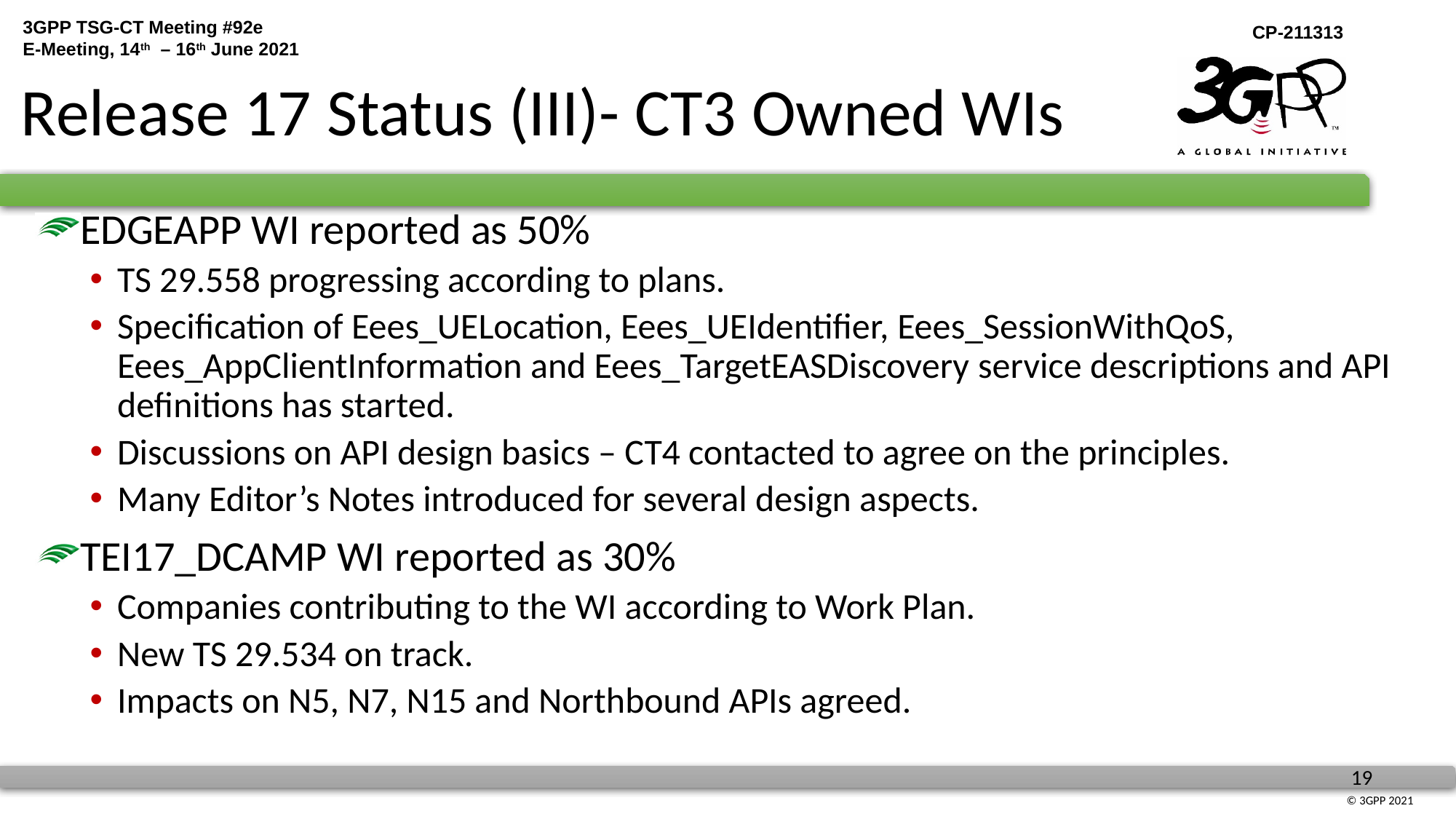

# Release 17 Status (III)- CT3 Owned WIs
EDGEAPP WI reported as 50%
TS 29.558 progressing according to plans.
Specification of Eees_UELocation, Eees_UEIdentifier, Eees_SessionWithQoS, Eees_AppClientInformation and Eees_TargetEASDiscovery service descriptions and API definitions has started.
Discussions on API design basics – CT4 contacted to agree on the principles.
Many Editor’s Notes introduced for several design aspects.
TEI17_DCAMP WI reported as 30%
Companies contributing to the WI according to Work Plan.
New TS 29.534 on track.
Impacts on N5, N7, N15 and Northbound APIs agreed.